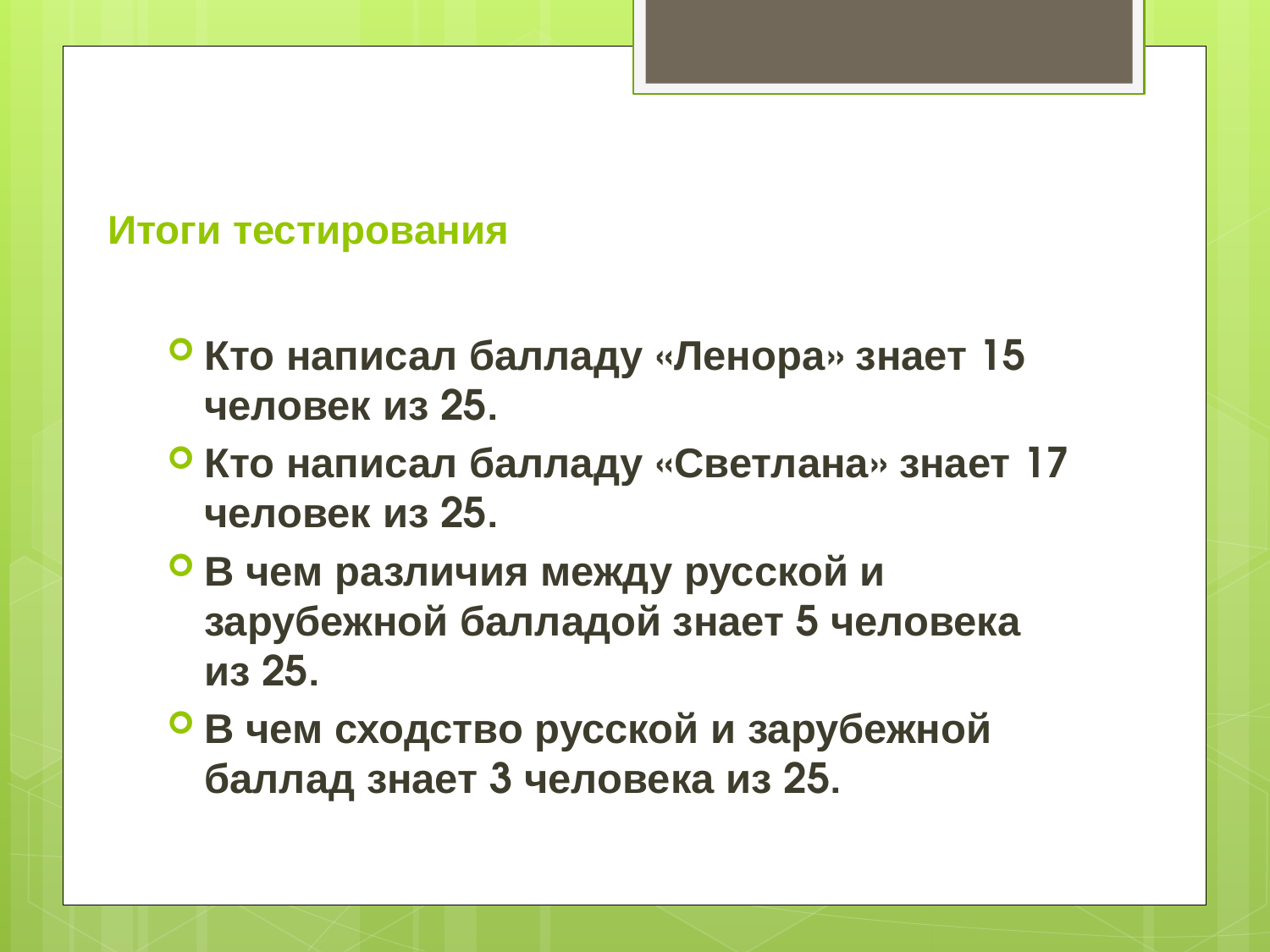

# Итоги тестирования
Кто написал балладу «Ленора» знает 15 человек из 25.
Кто написал балладу «Светлана» знает 17 человек из 25.
В чем различия между русской и зарубежной балладой знает 5 человека из 25.
В чем сходство русской и зарубежной баллад знает 3 человека из 25.